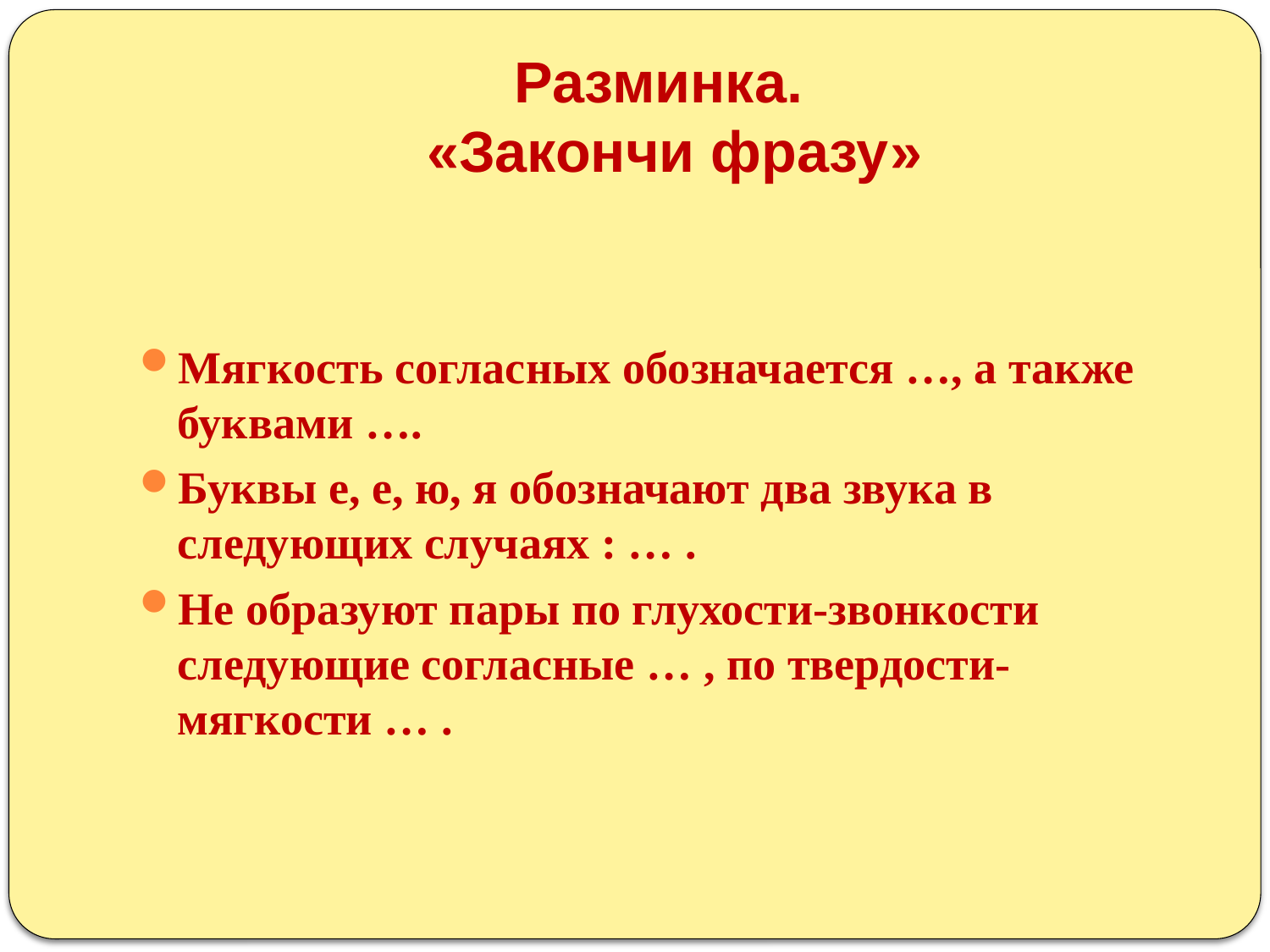

# Разминка. «Закончи фразу»

Мягкость согласных обозначается …, а также буквами ….
Буквы е, е, ю, я обозначают два звука в следующих случаях : … .
Не образуют пары по глухости-звонкости следующие согласные … , по твердости-мягкости … .